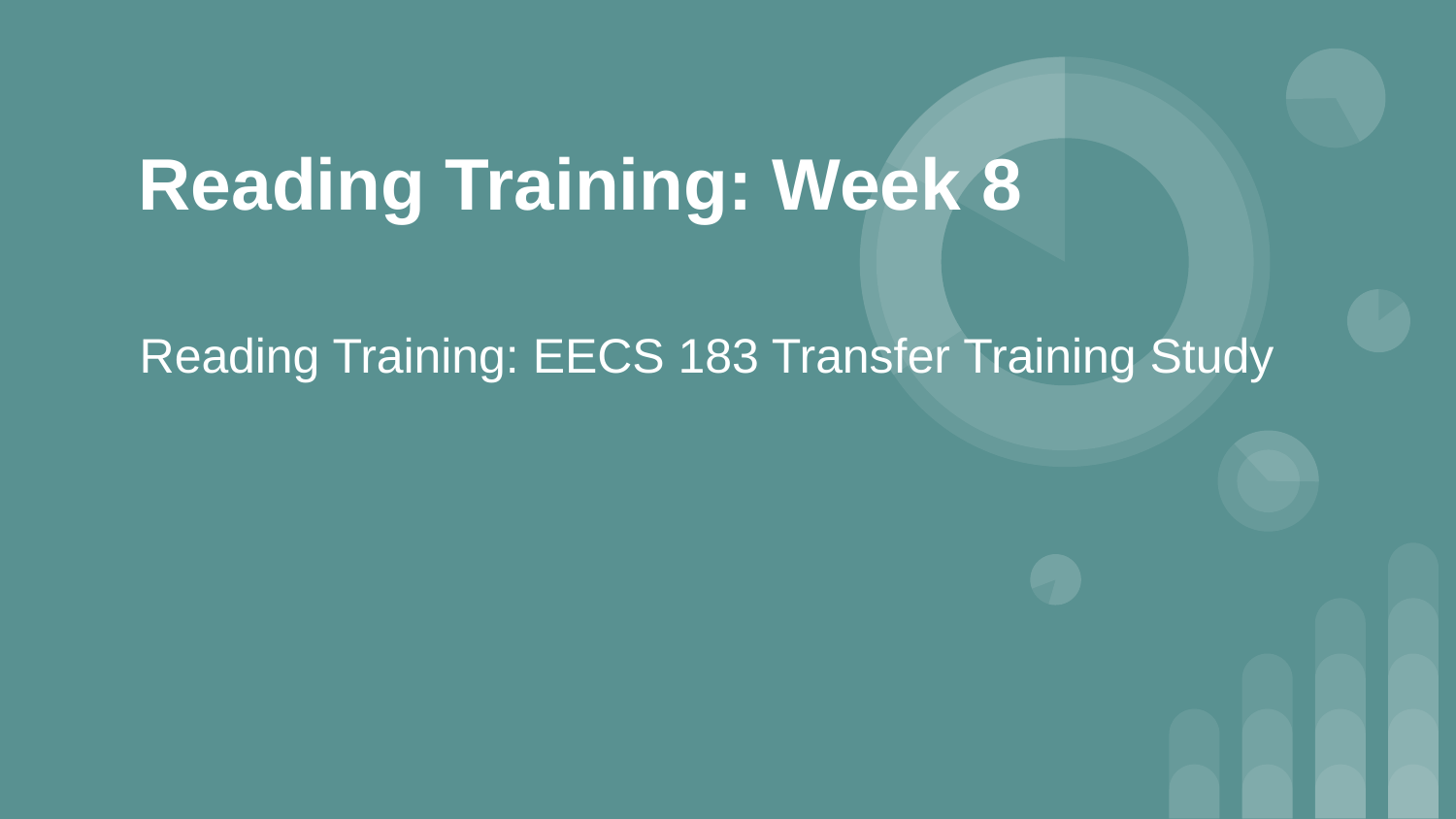

# Reading Training: Week 8
Reading Training: EECS 183 Transfer Training Study